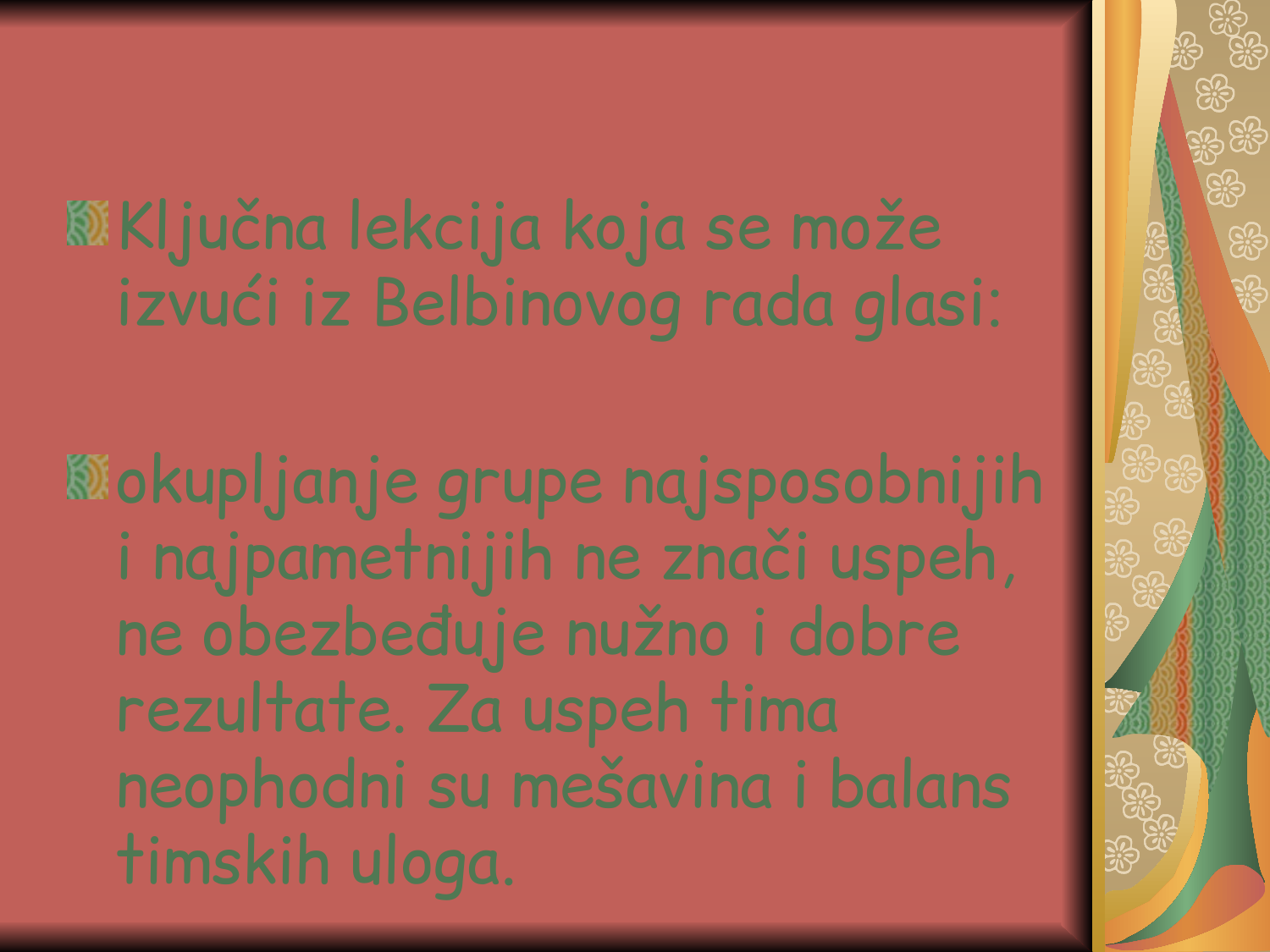

Ključna lekcija koja se može izvući iz Belbinovog rada glasi:

okupljanje grupe najsposobnijih i najpametnijih ne znači uspeh, ne obezbeđuje nužno i dobre rezultate. Za uspeh tima neophodni su mešavina i balans timskih uloga.